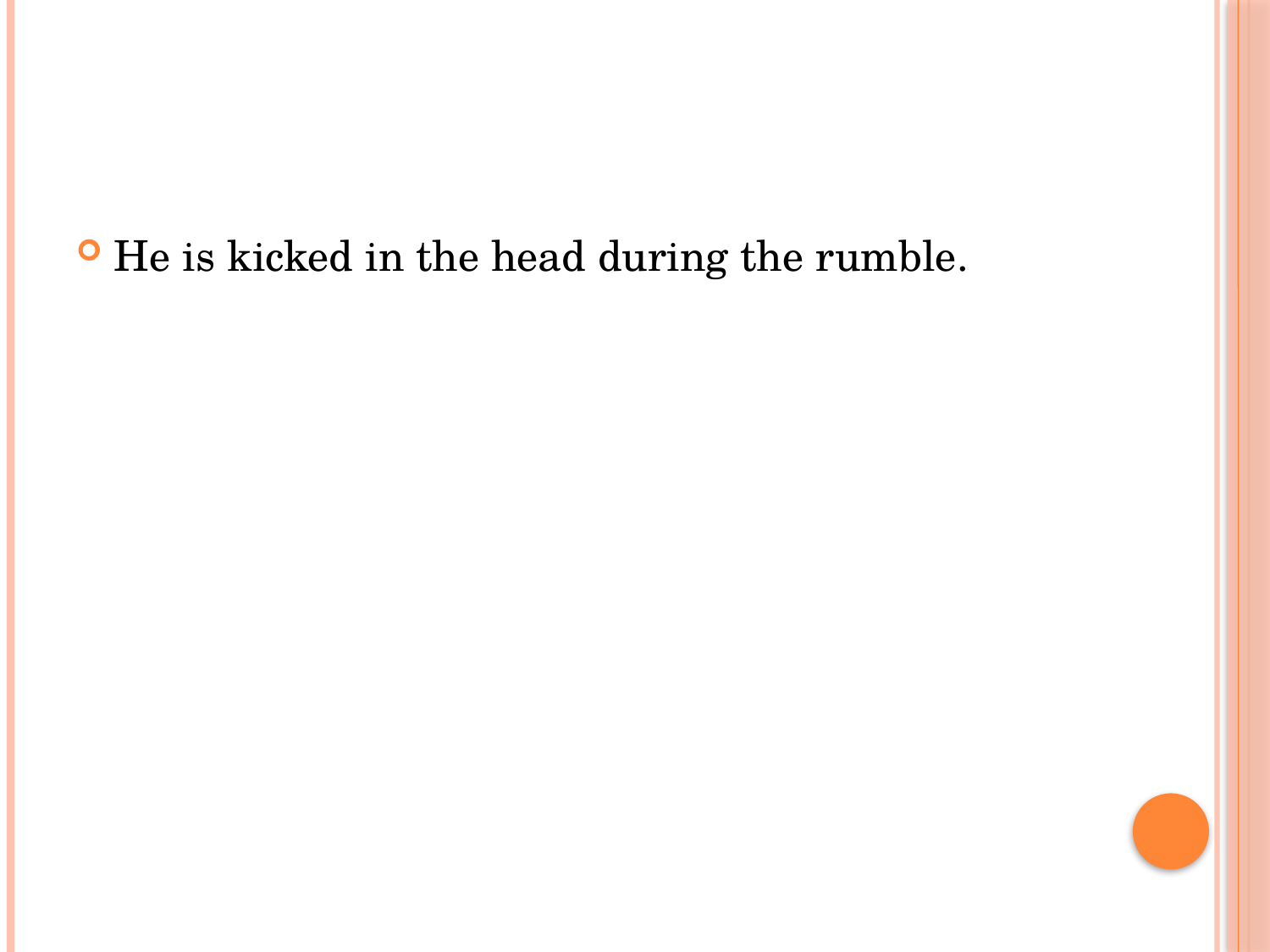

#
He is kicked in the head during the rumble.